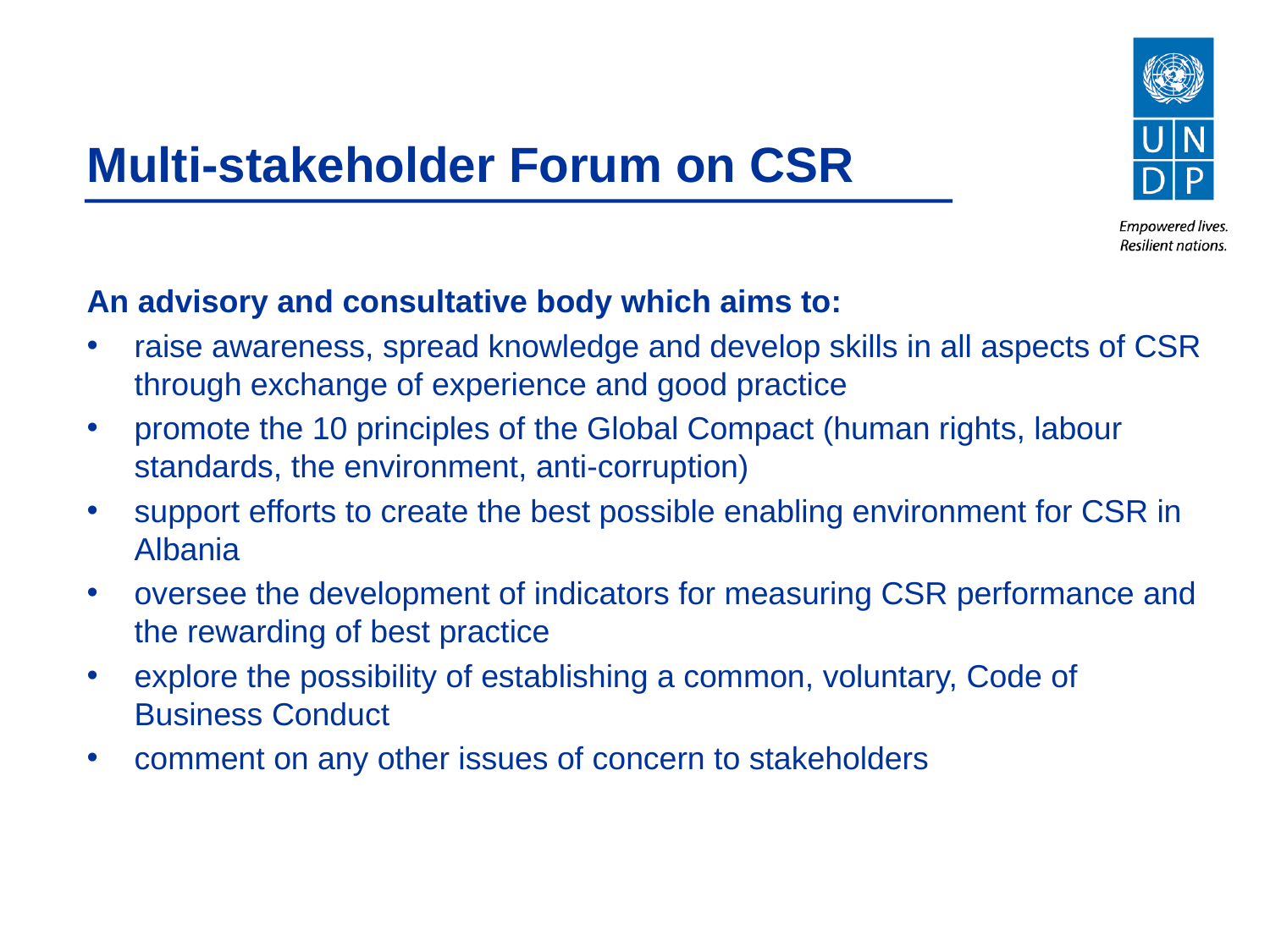

Multi-stakeholder Forum on CSR
An advisory and consultative body which aims to:
raise awareness, spread knowledge and develop skills in all aspects of CSR through exchange of experience and good practice
promote the 10 principles of the Global Compact (human rights, labour standards, the environment, anti-corruption)
support efforts to create the best possible enabling environment for CSR in Albania
oversee the development of indicators for measuring CSR performance and the rewarding of best practice
explore the possibility of establishing a common, voluntary, Code of Business Conduct
comment on any other issues of concern to stakeholders